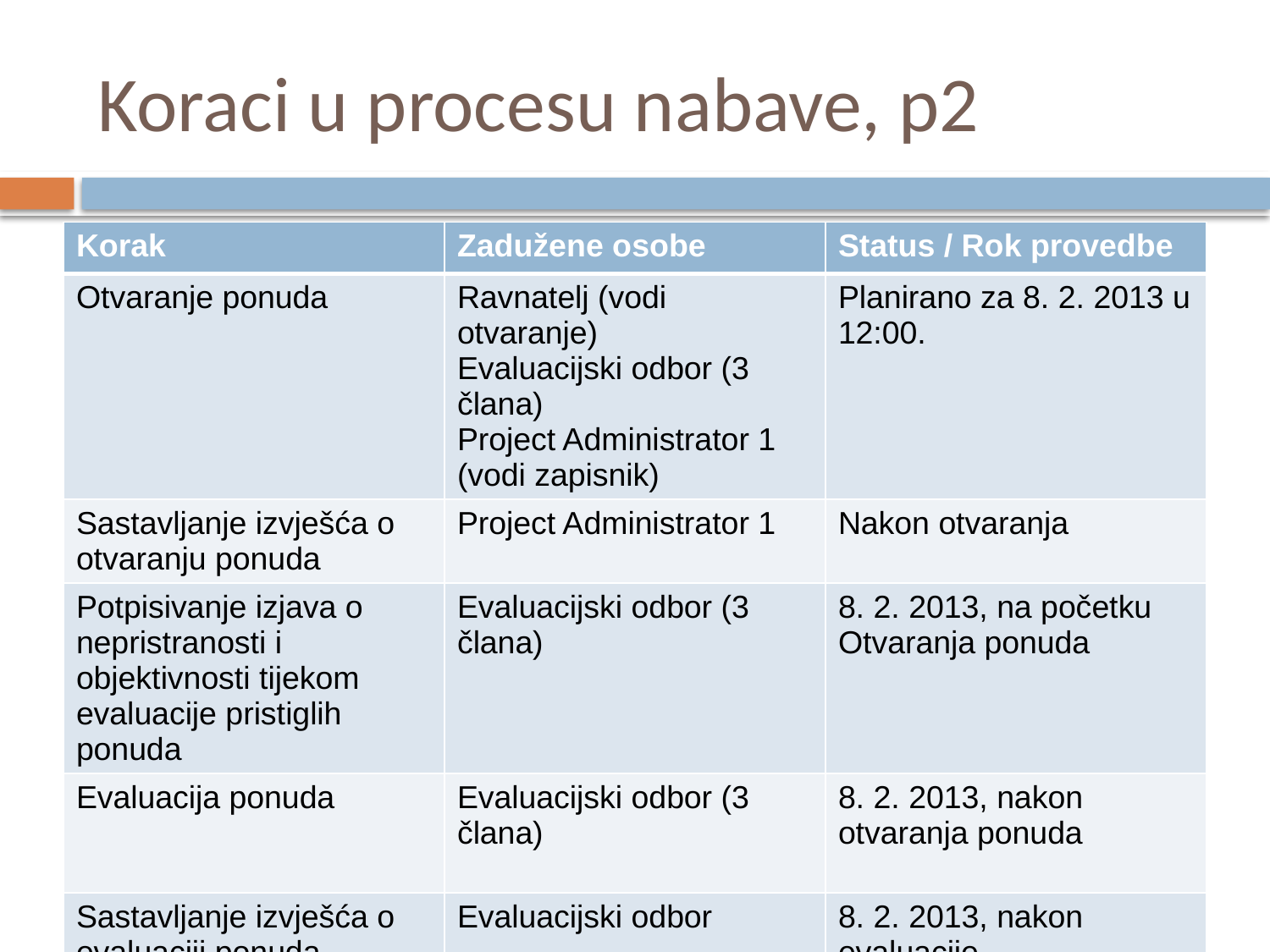

# Koraci u procesu nabave, p2
| Korak | Zadužene osobe | Status / Rok provedbe |
| --- | --- | --- |
| Otvaranje ponuda | Ravnatelj (vodi otvaranje) Evaluacijski odbor (3 člana) Project Administrator 1 (vodi zapisnik) | Planirano za 8. 2. 2013 u 12:00. |
| Sastavljanje izvješća o otvaranju ponuda | Project Administrator 1 | Nakon otvaranja |
| Potpisivanje izjava o nepristranosti i objektivnosti tijekom evaluacije pristiglih ponuda | Evaluacijski odbor (3 člana) | 8. 2. 2013, na početku Otvaranja ponuda |
| Evaluacija ponuda | Evaluacijski odbor (3 člana) | 8. 2. 2013, nakon otvaranja ponuda |
| Sastavljanje izvješća o evaluaciji ponuda | Evaluacijski odbor | 8. 2. 2013, nakon evaluacije |